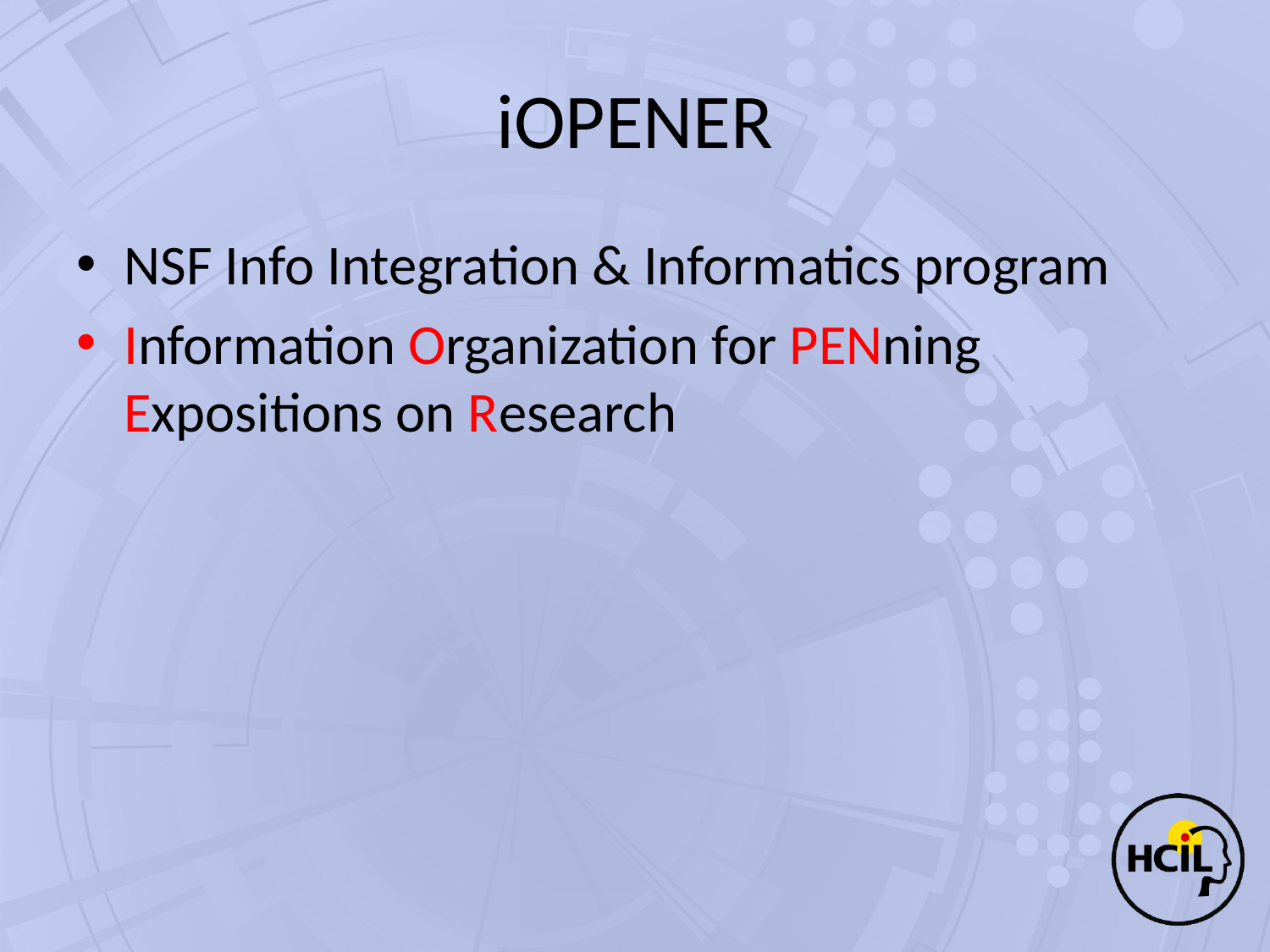

# iOPENER
NSF Info Integration & Informatics program
Information Organization for PENning Expositions on Research